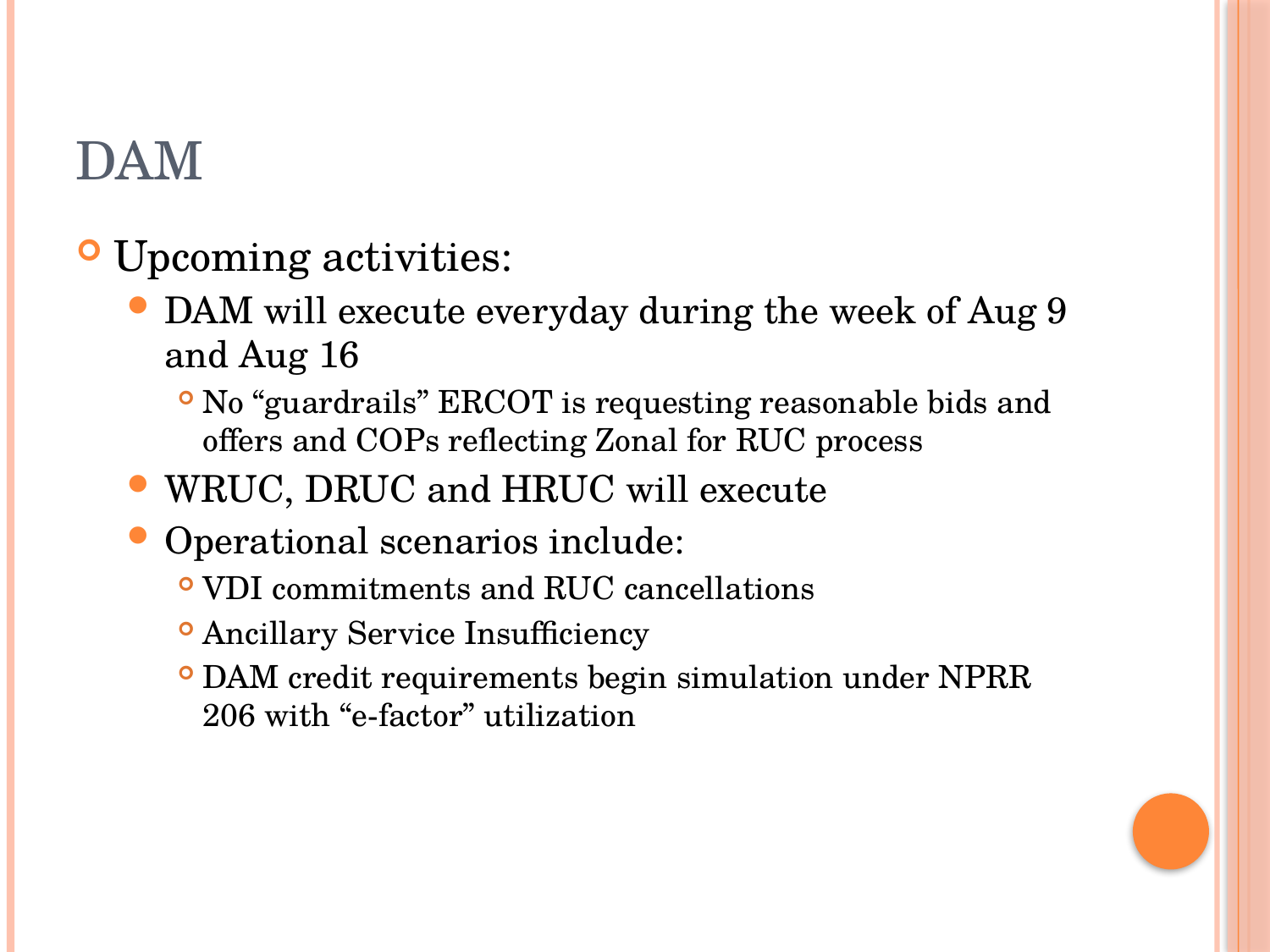

# DAM
Upcoming activities:
DAM will execute everyday during the week of Aug 9 and Aug 16
No “guardrails” ERCOT is requesting reasonable bids and offers and COPs reflecting Zonal for RUC process
WRUC, DRUC and HRUC will execute
Operational scenarios include:
VDI commitments and RUC cancellations
Ancillary Service Insufficiency
DAM credit requirements begin simulation under NPRR 206 with “e-factor” utilization